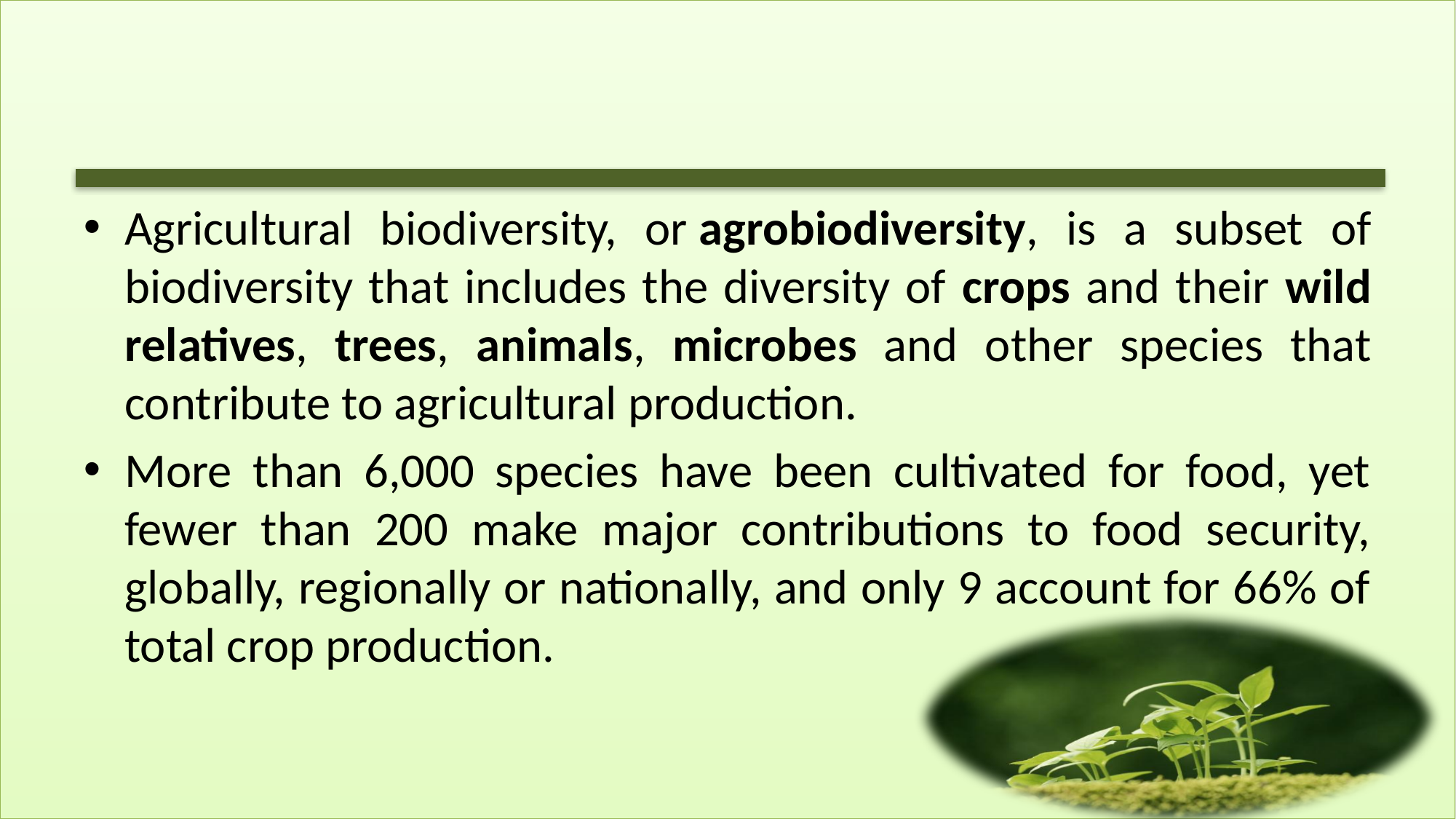

#
Agricultural biodiversity, or agrobiodiversity, is a subset of biodiversity that includes the diversity of crops and their wild relatives, trees, animals, microbes and other species that contribute to agricultural production.
More than 6,000 species have been cultivated for food, yet fewer than 200 make major contributions to food security, globally, regionally or nationally, and only 9 account for 66% of total crop production.